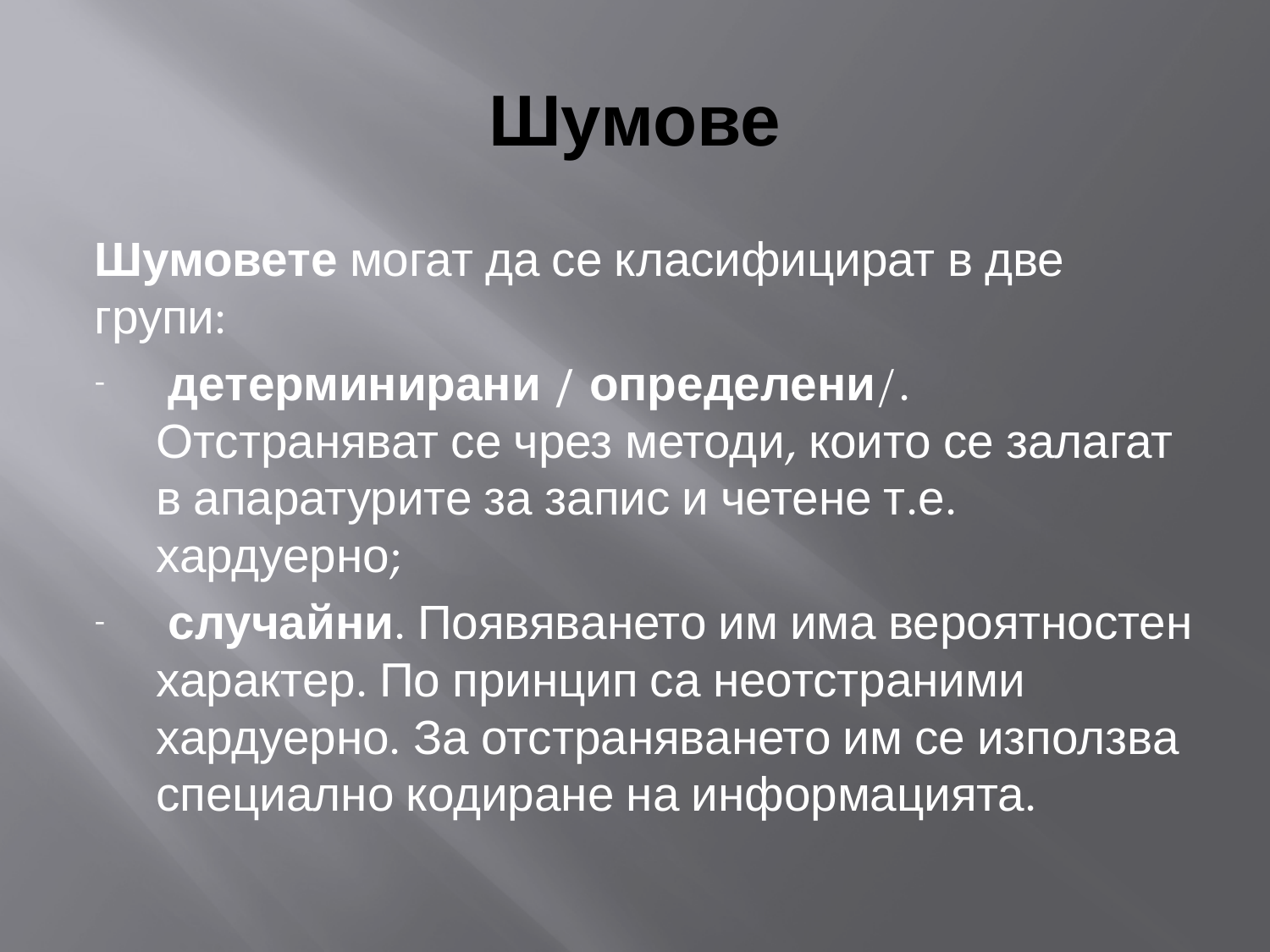

# Шумове
Шумовете могат да се класифицират в две групи:
 детерминирани / определени/. Отстраняват се чрез методи, които се залагат в апаратурите за запис и четене т.е. хардуерно;
 случайни. Появяването им има вероятностен характер. По принцип са неотстраними хардуерно. За отстраняването им се използва специално кодиране на информацията.